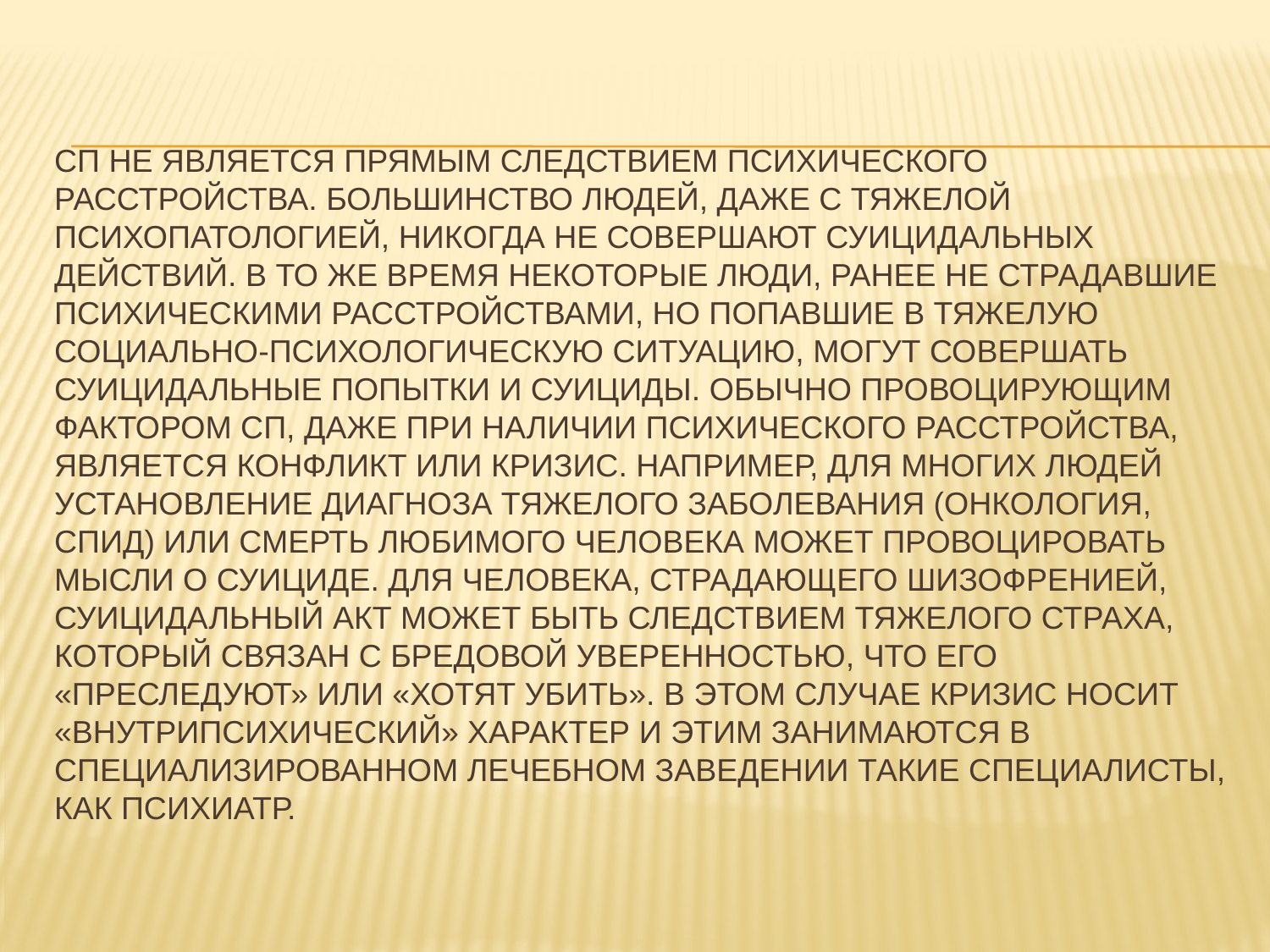

# СП не является прямым следствием психического расстройства. Большинство людей, даже с тяжелой психопатологией, никогда не совершают суицидальных действий. В то же время некоторые люди, ранее не страдавшие психическими расстройствами, но попавшие в тяжелую социально-психологическую ситуацию, могут совершать суицидальные попытки и суициды. Обычно провоцирующим фактором СП, даже при наличии психического расстройства, является конфликт или кризис. Например, для многих людей установление диагноза тяжелого заболевания (онкология, СПИД) или смерть любимого человека может провоцировать мысли о суициде. Для человека, страдающего шизофренией, суицидальный акт может быть следствием тяжелого страха, который связан с бредовой уверенностью, что его «преследуют» или «хотят убить». В этом случае кризис носит «внутрипсихический» характер И ЭТИМ ЗАНИМАЮТСЯ В СПЕЦИАЛИЗИРОВАННОМ ЛЕЧЕБНОМ ЗАВЕДЕНИИ ТАКИЕ СПЕЦИАЛИСТЫ, КАК ПСИХИАТР.